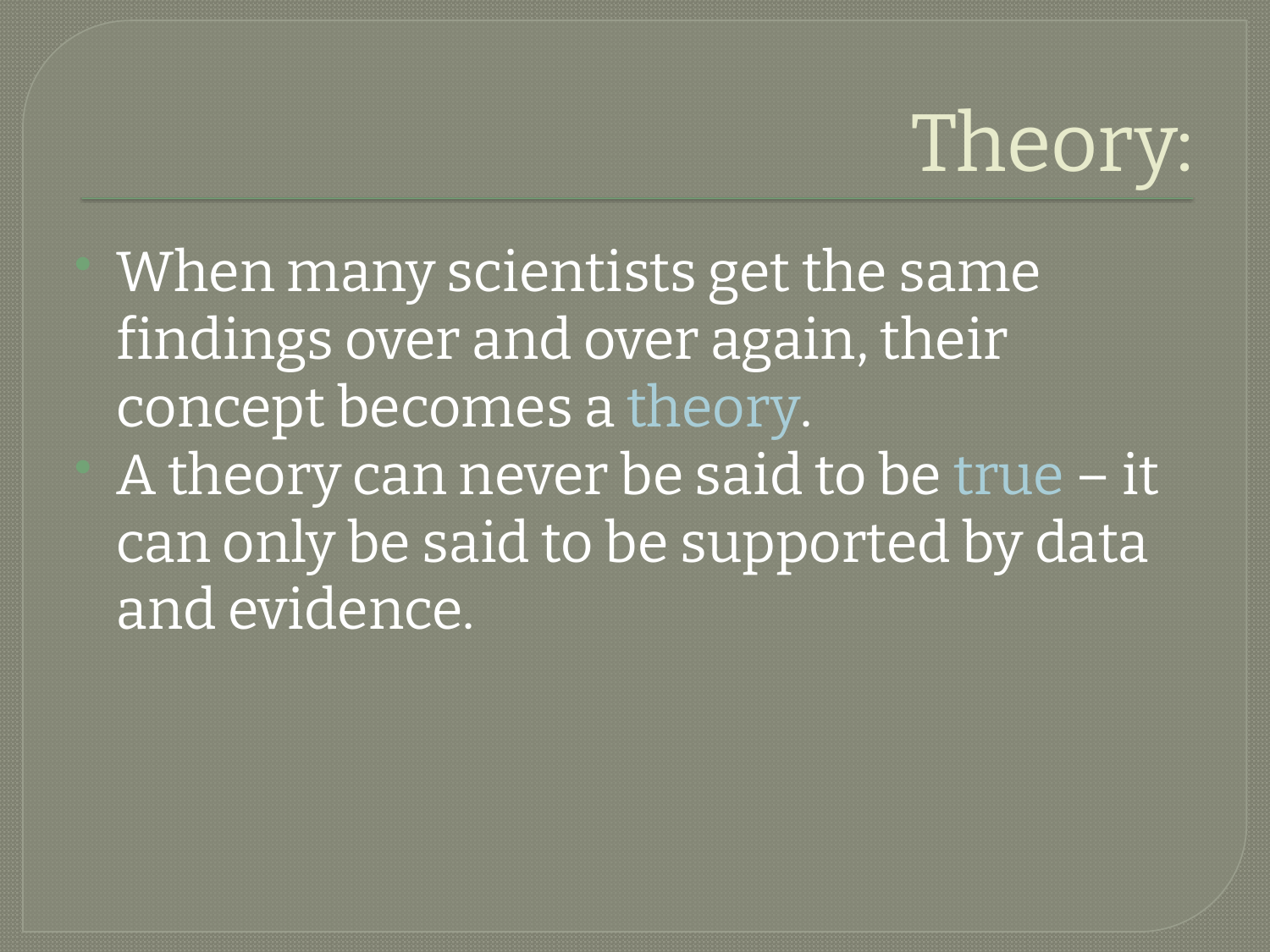

# Theory:
When many scientists get the same findings over and over again, their concept becomes a theory.
A theory can never be said to be true – it can only be said to be supported by data and evidence.